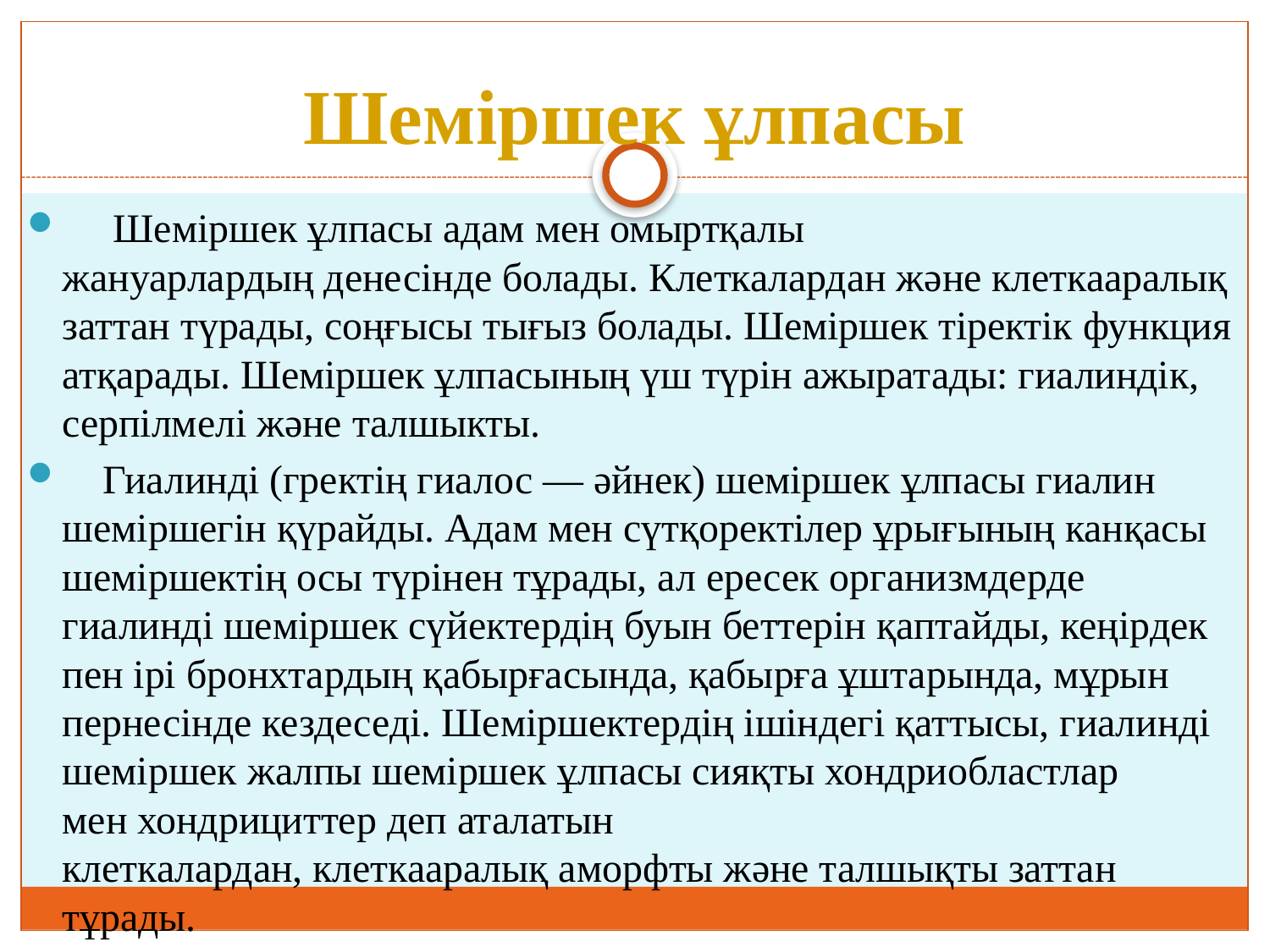

# Шеміршек ұлпасы
     Шеміршек ұлпасы адам мен омыртқалы жануарлардың денесінде болады. Клеткалардан және клеткааралық заттан түрады, соңғысы тығыз болады. Шеміршек тіректік функция атқарады. Шеміршек ұлпасының үш түрін ажыратады: гиалиндік, серпілмелі және талшыкты.
    Гиалинді (гректің гиалос — әйнек) шеміршек ұлпасы гиалин шеміршегін қүрайды. Адам мен сүтқоректілер ұрығының канқасы шеміршектің осы түрінен тұрады, ал ересек организмдерде гиалинді шеміршек сүйектердің буын беттерін қаптайды, кеңірдек пен ірі бронхтардың қабырғасында, қабырға ұштарында, мұрын пернесінде кездеседі. Шеміршектердің ішіндегі қаттысы, гиалинді шеміршек жалпы шеміршек ұлпасы сияқты хондриобластлар мен хондрициттер деп аталатын клеткалардан, клеткааралық аморфты және талшықты заттан тұрады.